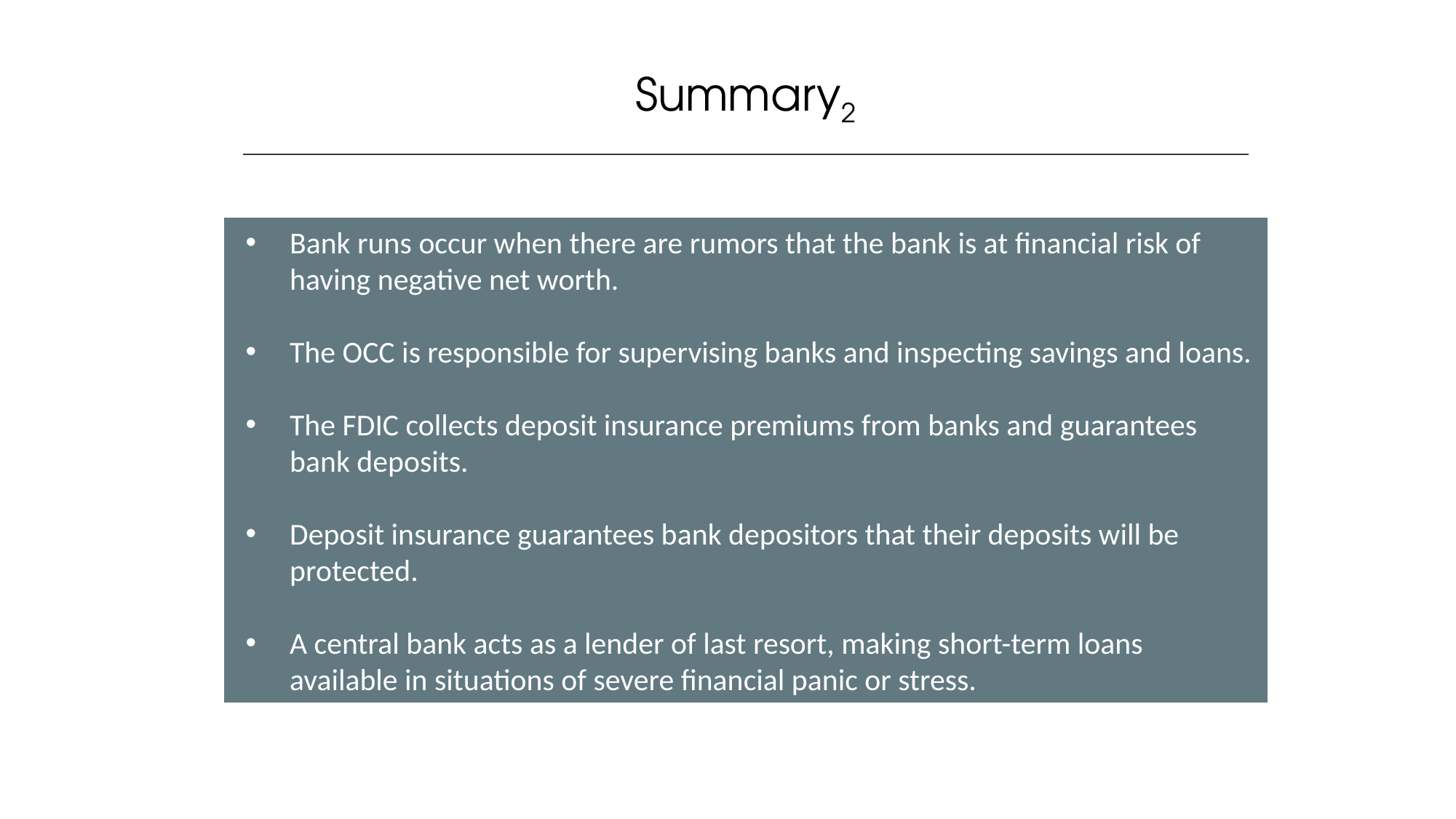

Summary2
Bank runs occur when there are rumors that the bank is at financial risk of having negative net worth.

The OCC is responsible for supervising banks and inspecting savings and loans.

The FDIC collects deposit insurance premiums from banks and guarantees bank deposits.

Deposit insurance guarantees bank depositors that their deposits will be protected.

A central bank acts as a lender of last resort, making short-term loans available in situations of severe financial panic or stress.